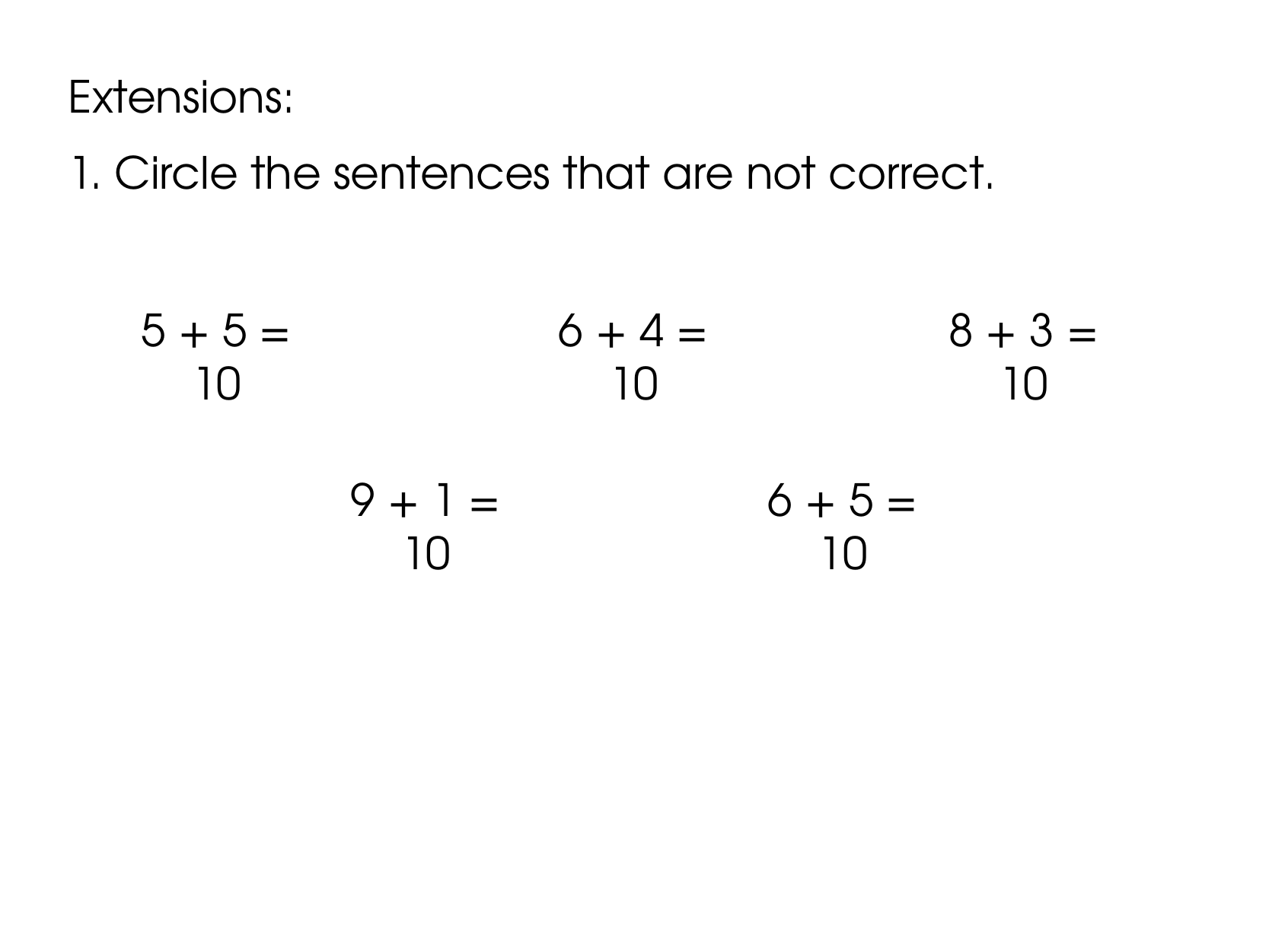

Extensions:
1. Circle the sentences that are not correct.
5 + 5 = 10
6 + 4 = 10
8 + 3 = 10
9 + 1 = 10
6 + 5 = 10